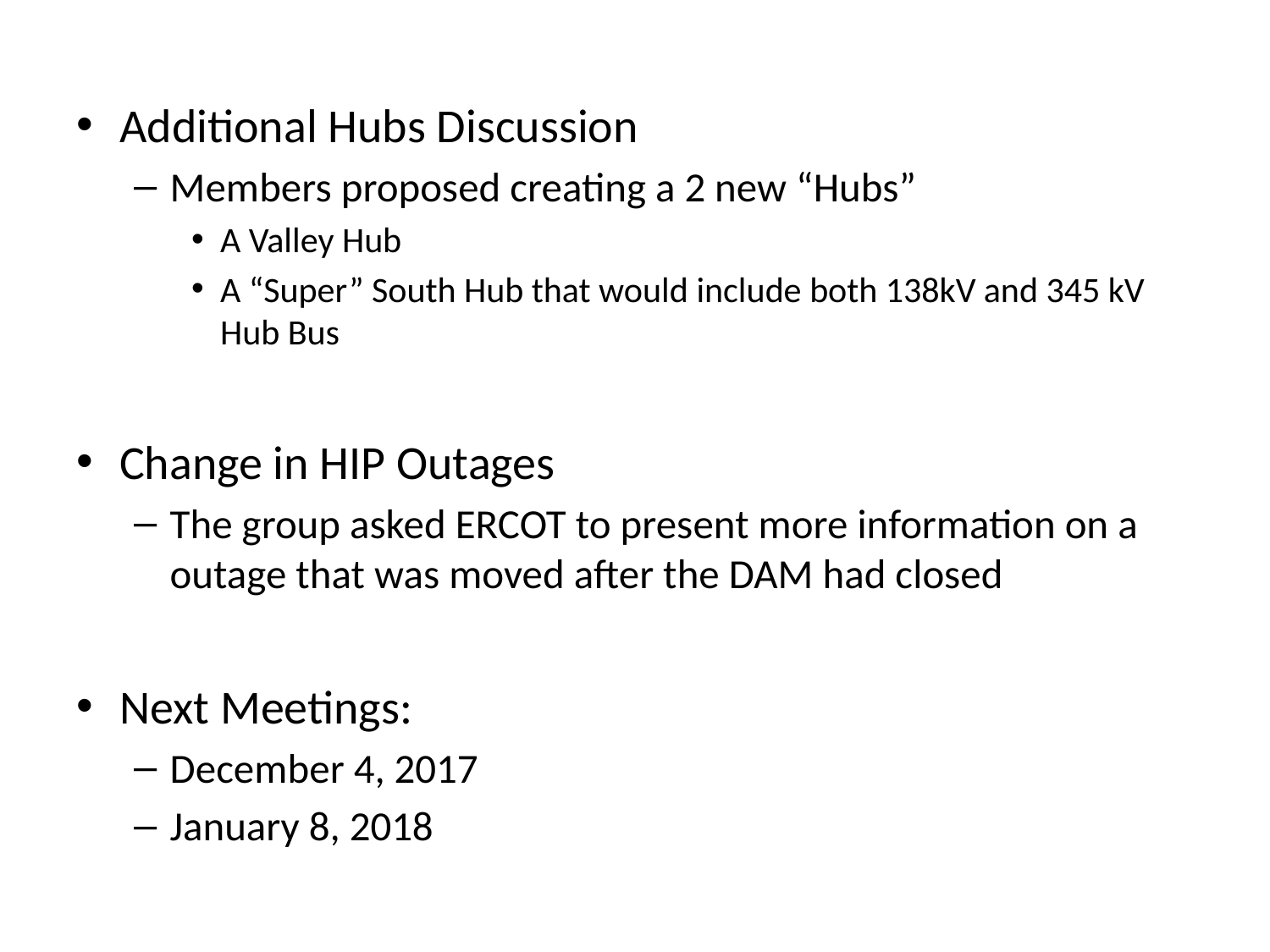

Additional Hubs Discussion
Members proposed creating a 2 new “Hubs”
A Valley Hub
A “Super” South Hub that would include both 138kV and 345 kV Hub Bus

Change in HIP Outages
The group asked ERCOT to present more information on a outage that was moved after the DAM had closed

Next Meetings:
December 4, 2017
January 8, 2018